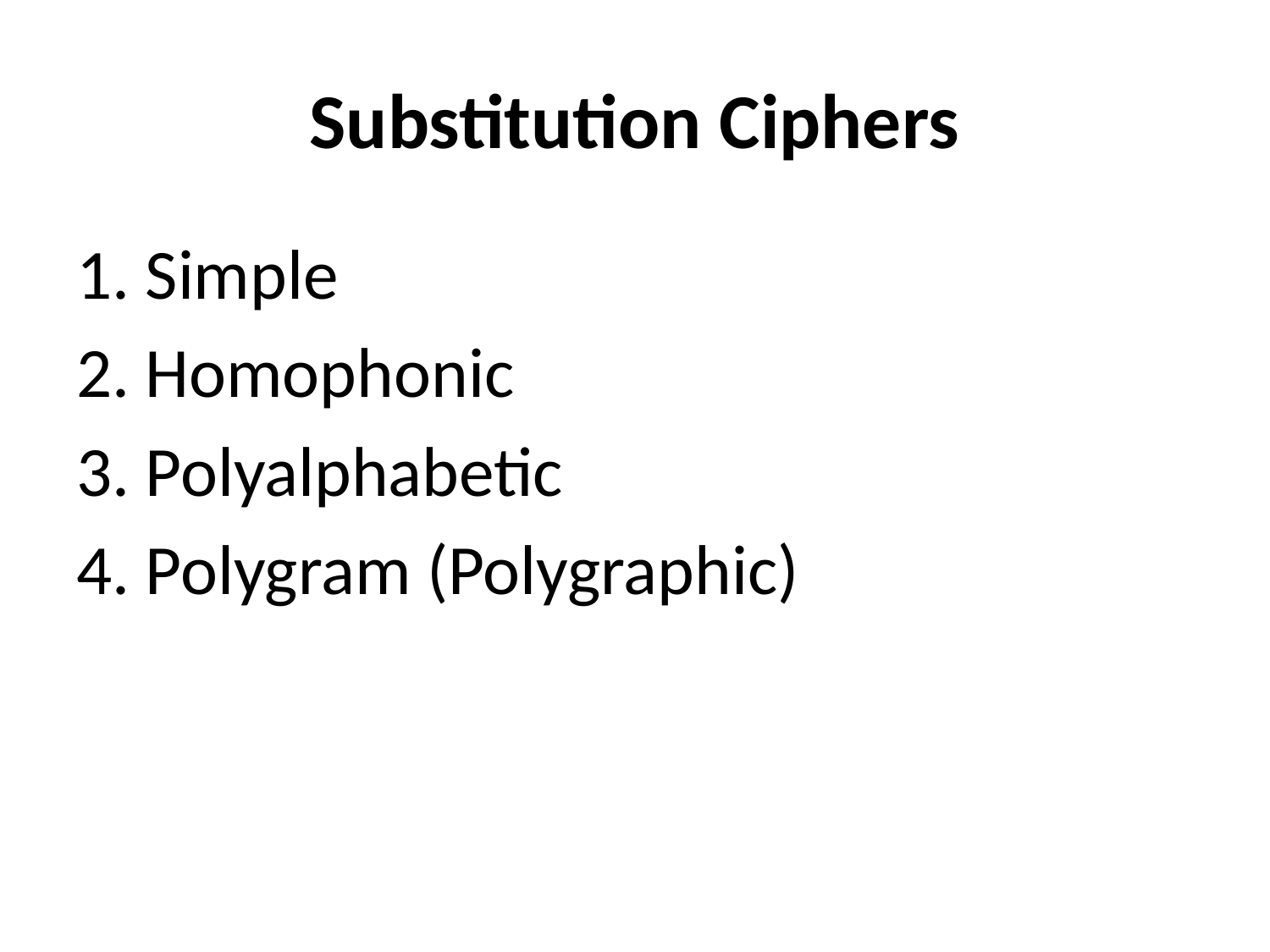

# Substitution Ciphers
1. Simple
2. Homophonic
3. Polyalphabetic
4. Polygram (Polygraphic)